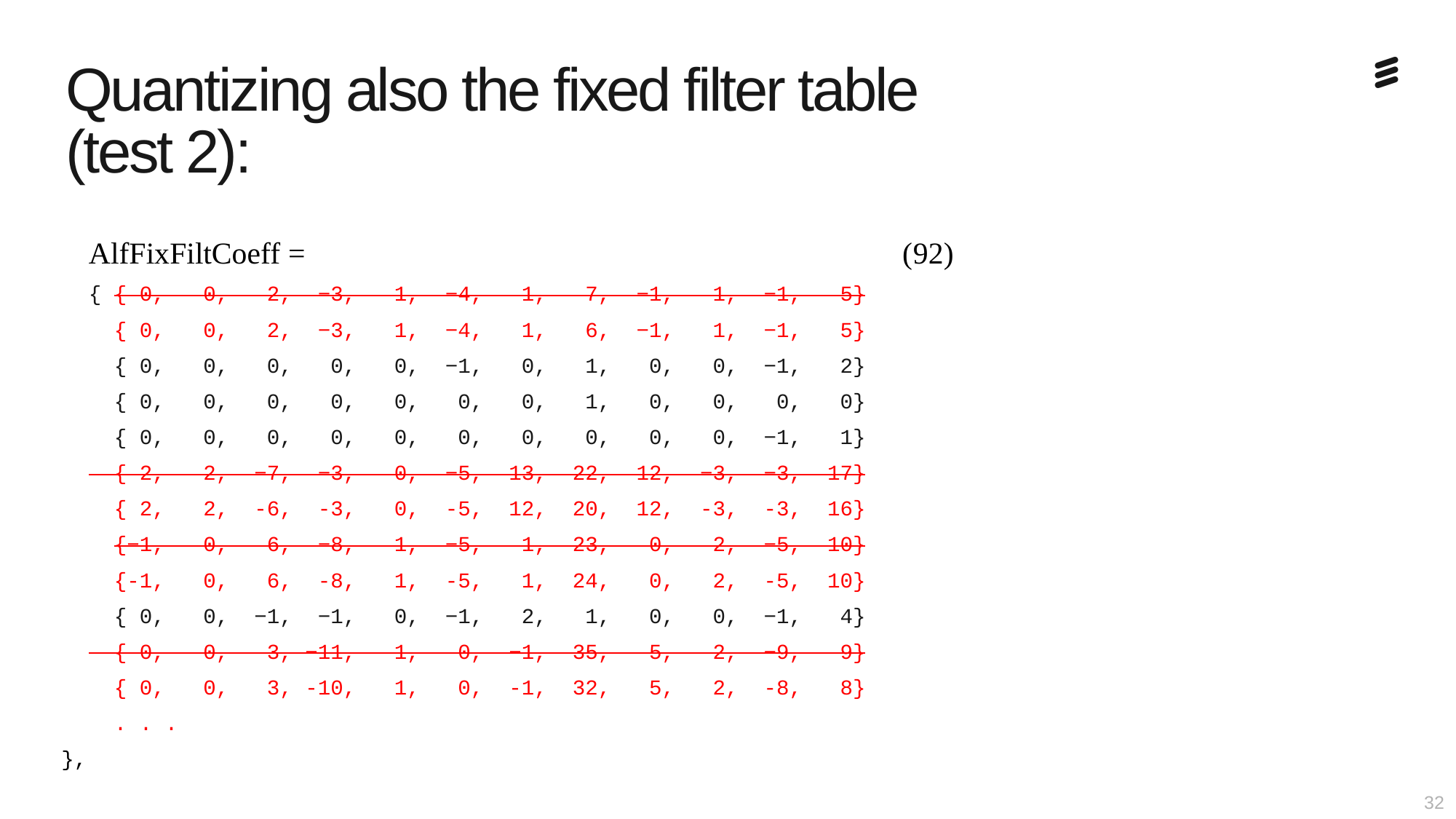

# Quantizing also the fixed filter table (test 2):

AlfFixFiltCoeff =	                                                                              (92)
{ { 0,   0,   2,  −3,   1,  −4,   1,   7,  −1,   1,  −1,   5}
  { 0,   0,   2,  −3,   1,  −4,   1,   6,  −1,   1,  −1,   5}
  { 0,   0,   0,   0,   0,  −1,   0,   1,   0,   0,  −1,   2}
  { 0,   0,   0,   0,   0,   0,   0,   1,   0,   0,   0,   0}
  { 0,   0,   0,   0,   0,   0,   0,   0,   0,   0,  −1,   1}
  { 2,   2,  −7,  −3,   0,  −5,  13,  22,  12,  −3,  −3,  17}
  { 2,   2,  -6,  -3,   0,  -5,  12,  20,  12,  -3,  -3,  16}
  {−1,   0,   6,  −8,   1,  −5,   1,  23,   0,   2,  −5,  10}
  {-1,   0,   6,  -8,   1,  -5,   1,  24,   0,   2,  -5,  10}
  { 0,   0,  −1,  −1,   0,  −1,   2,   1,   0,   0,  −1,   4}
  { 0,   0,   3, −11,   1,   0,  −1,  35,   5,   2,  −9,   9}
  { 0,   0,   3, -10,   1,   0,  -1,  32,   5,   2,  -8,   8}
  . . .
},

32